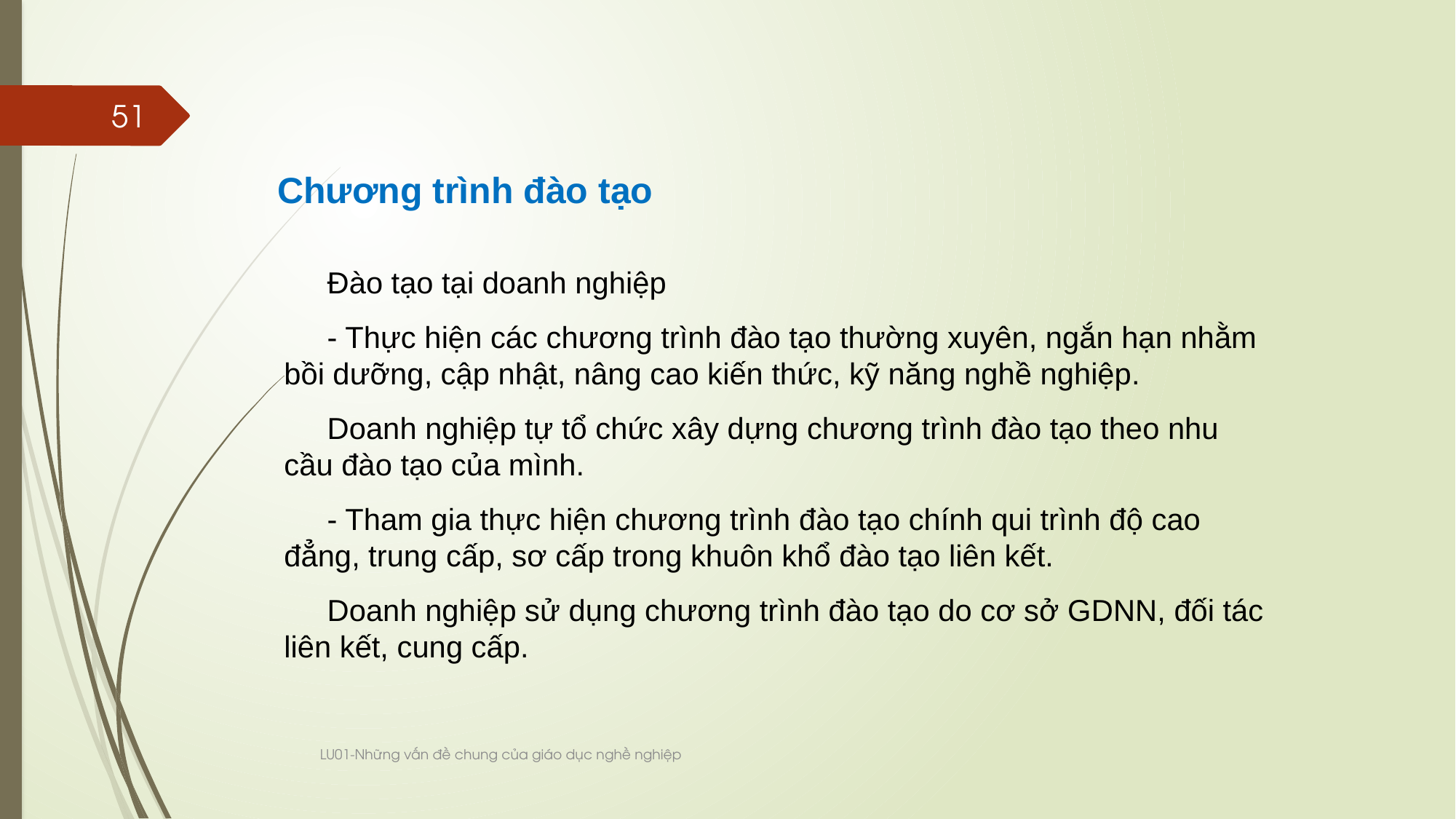

51
Chương trình đào tạo

Đào tạo tại doanh nghiệp
- Thực hiện các chương trình đào tạo thường xuyên, ngắn hạn nhằm bồi dưỡng, cập nhật, nâng cao kiến thức, kỹ năng nghề nghiệp.
Doanh nghiệp tự tổ chức xây dựng chương trình đào tạo theo nhu cầu đào tạo của mình.
- Tham gia thực hiện chương trình đào tạo chính qui trình độ cao đẳng, trung cấp, sơ cấp trong khuôn khổ đào tạo liên kết.
Doanh nghiệp sử dụng chương trình đào tạo do cơ sở GDNN, đối tác liên kết, cung cấp.
LU01-Những vấn đề chung của giáo dục nghề nghiệp